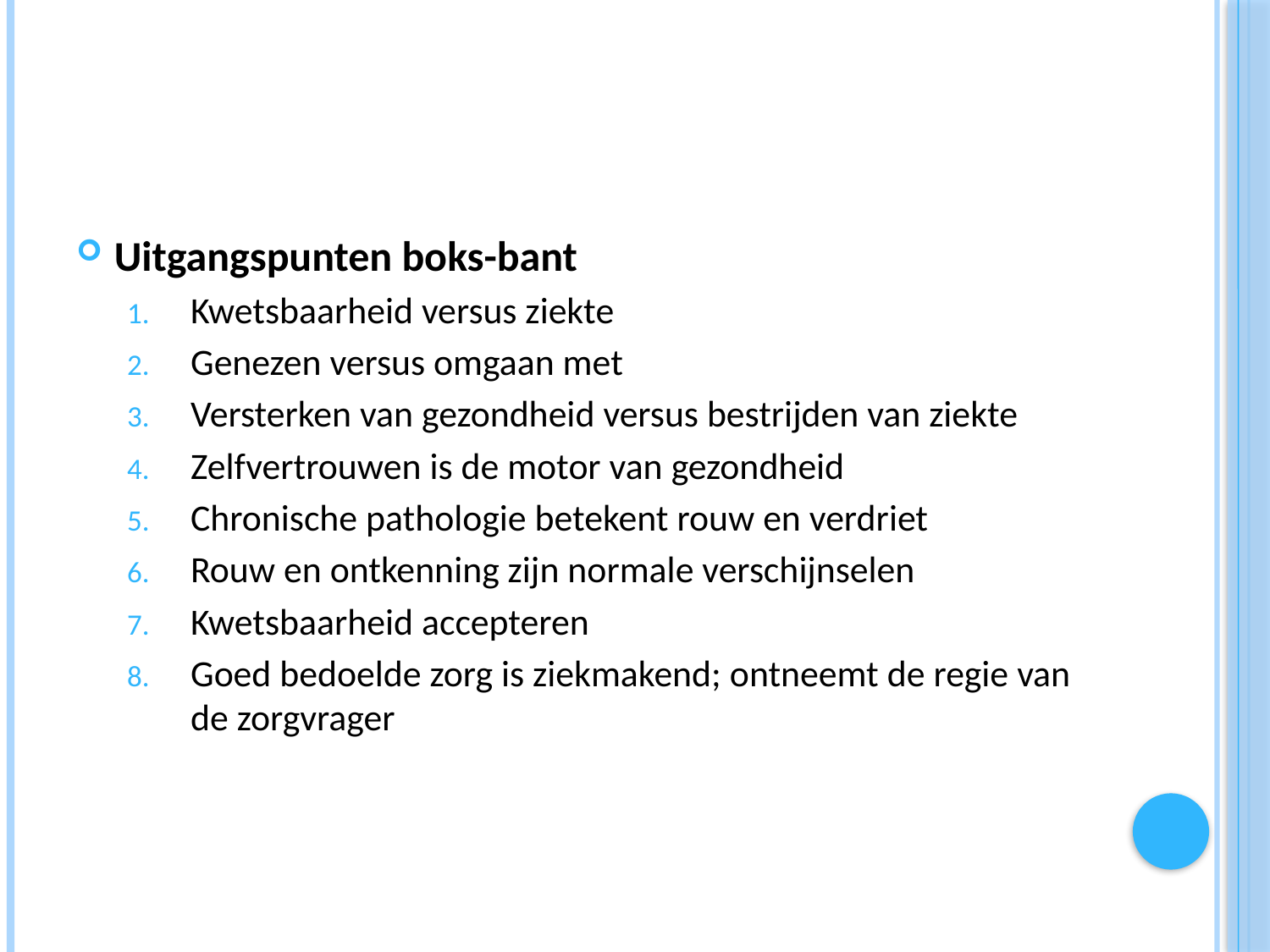

#
Uitgangspunten boks-bant
Kwetsbaarheid versus ziekte
Genezen versus omgaan met
Versterken van gezondheid versus bestrijden van ziekte
Zelfvertrouwen is de motor van gezondheid
Chronische pathologie betekent rouw en verdriet
Rouw en ontkenning zijn normale verschijnselen
Kwetsbaarheid accepteren
Goed bedoelde zorg is ziekmakend; ontneemt de regie van de zorgvrager